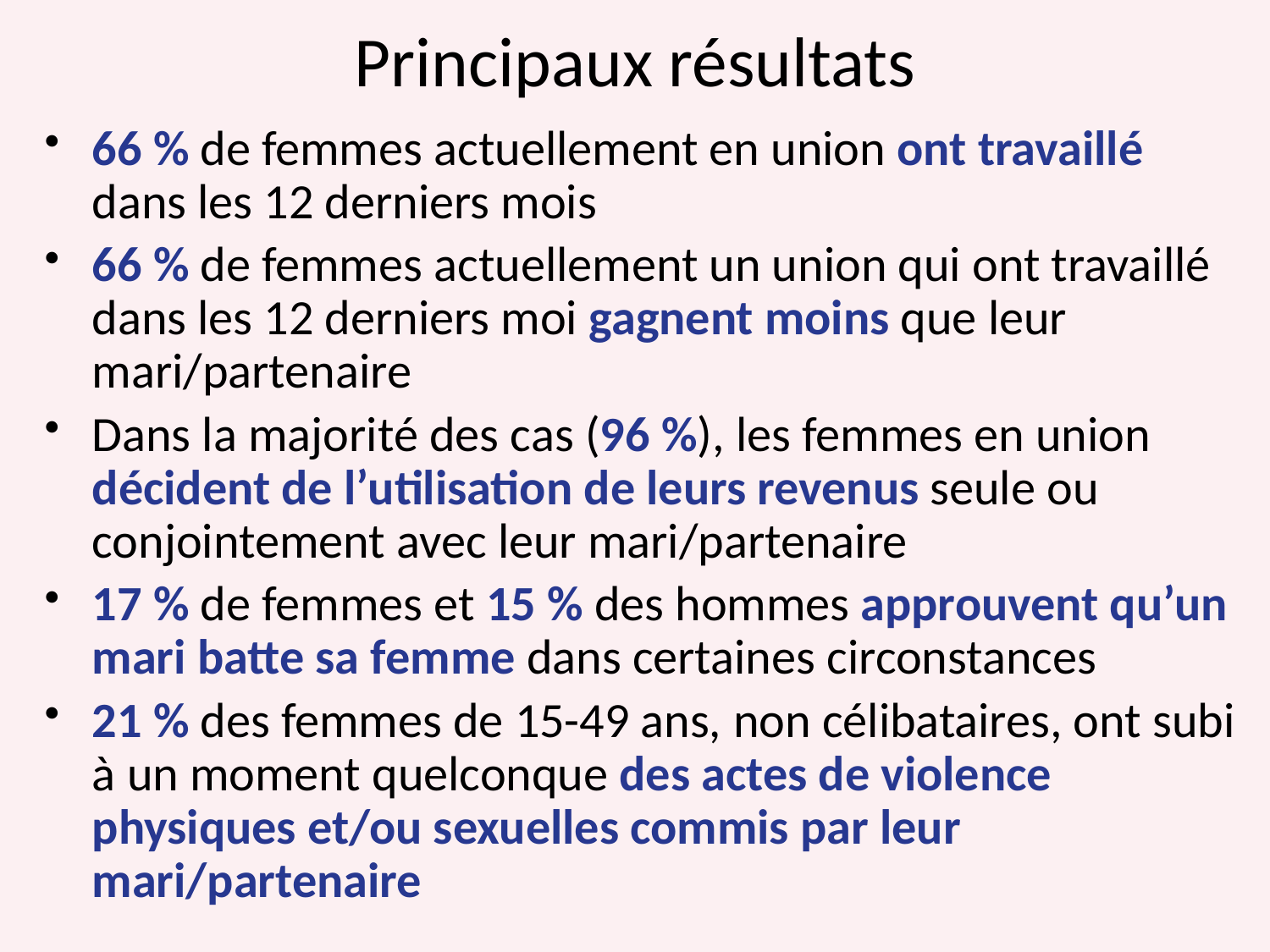

# Principaux résultats
66 % de femmes actuellement en union ont travaillé dans les 12 derniers mois
66 % de femmes actuellement un union qui ont travaillé dans les 12 derniers moi gagnent moins que leur mari/partenaire
Dans la majorité des cas (96 %), les femmes en union décident de l’utilisation de leurs revenus seule ou conjointement avec leur mari/partenaire
17 % de femmes et 15 % des hommes approuvent qu’un mari batte sa femme dans certaines circonstances
21 % des femmes de 15-49 ans, non célibataires, ont subi à un moment quelconque des actes de violence physiques et/ou sexuelles commis par leur mari/partenaire